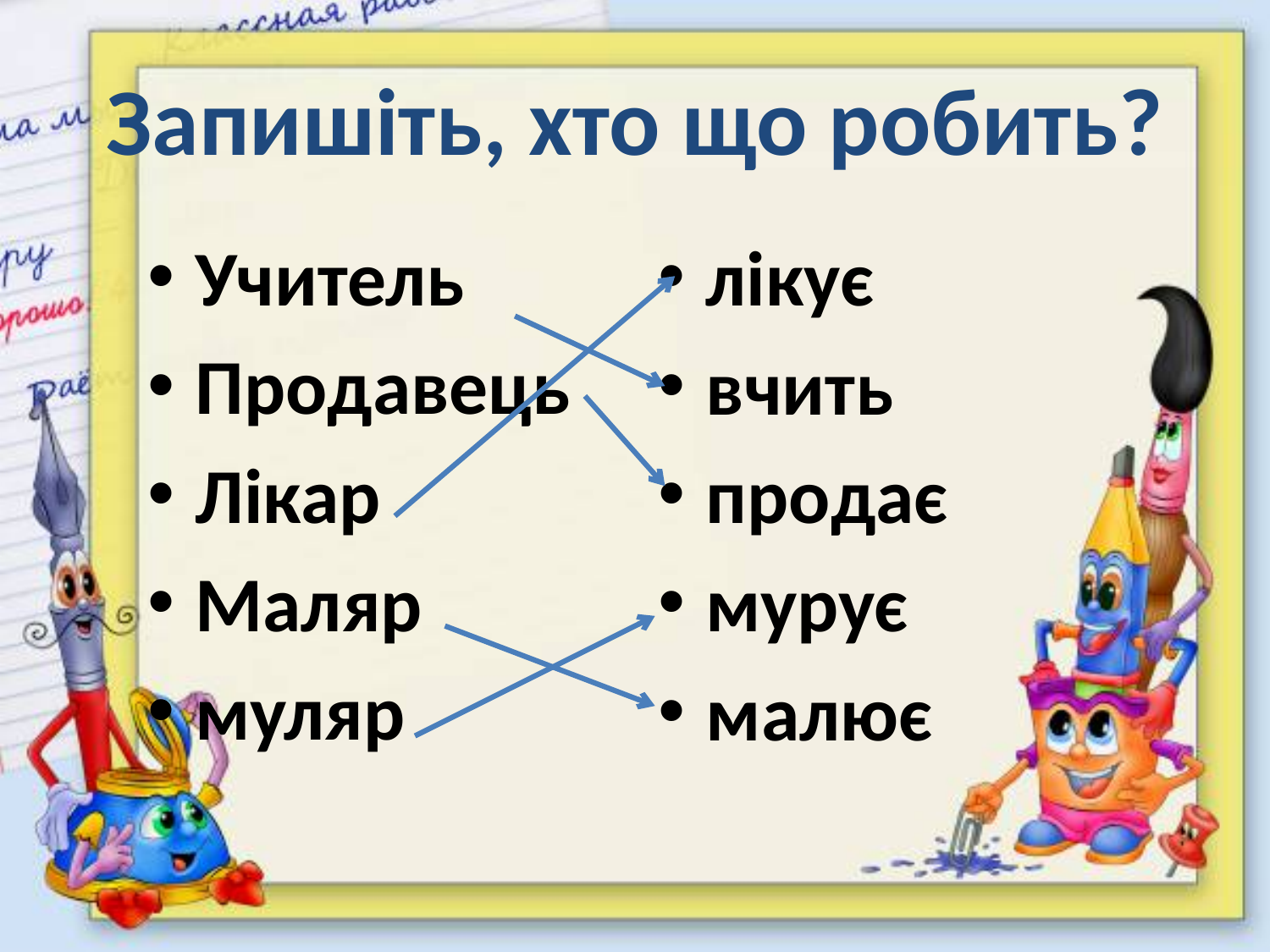

# Запишіть, хто що робить?
Учитель
Продавець
Лікар
Маляр
муляр
лікує
вчить
продає
мурує
малює